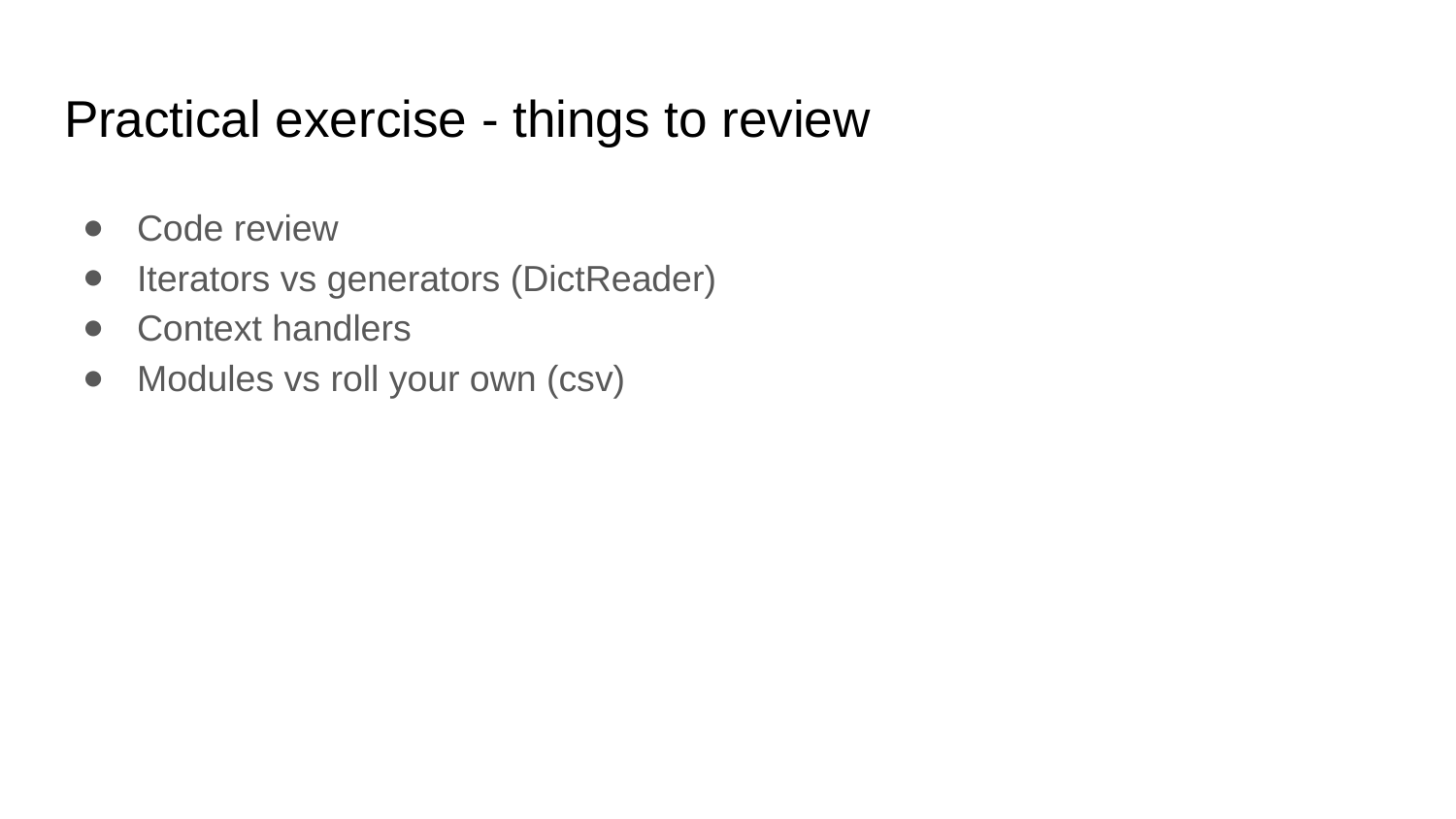

# Practical exercise - things to review
Code review
Iterators vs generators (DictReader)
Context handlers
Modules vs roll your own (csv)